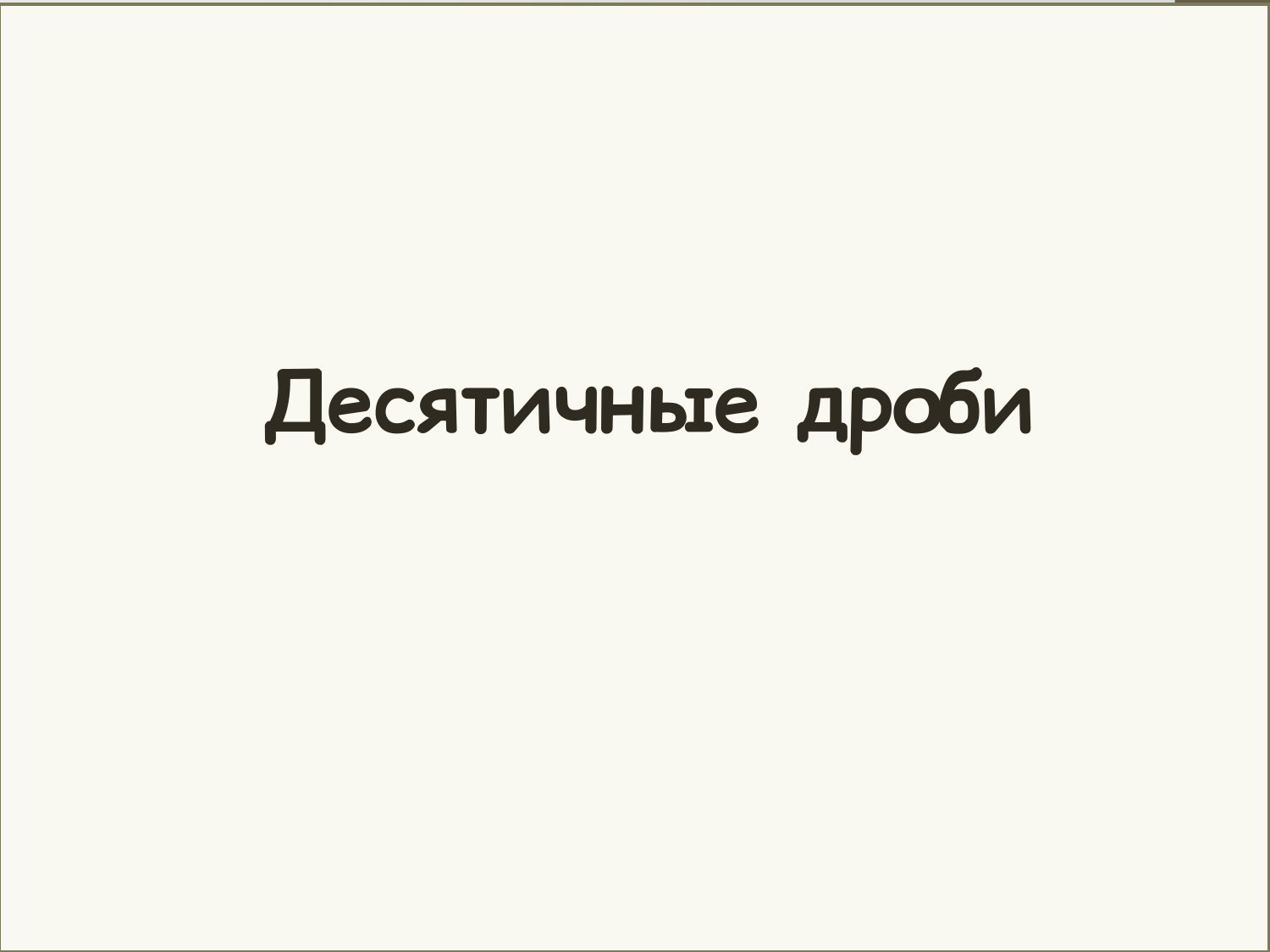

| 20 | 18 | 48 | 21 | 32 | 42 | 12 | 56 | 24 | 36 |
| --- | --- | --- | --- | --- | --- | --- | --- | --- | --- |
|  |  |  |  |  |  |  |  |  |  |
д
| 40 | 64 | 35 | 24 | 30 |
| --- | --- | --- | --- | --- |
|  |  |  |  |  |
Десятичные дроби
|  | 4 | 6 | 7 | 8 |
| --- | --- | --- | --- | --- |
| 3 | ч | е | я | ы |
| 5 | д | и | о | д |
| 6 | б | е | и |  |
| 8 | т | с | н | р |